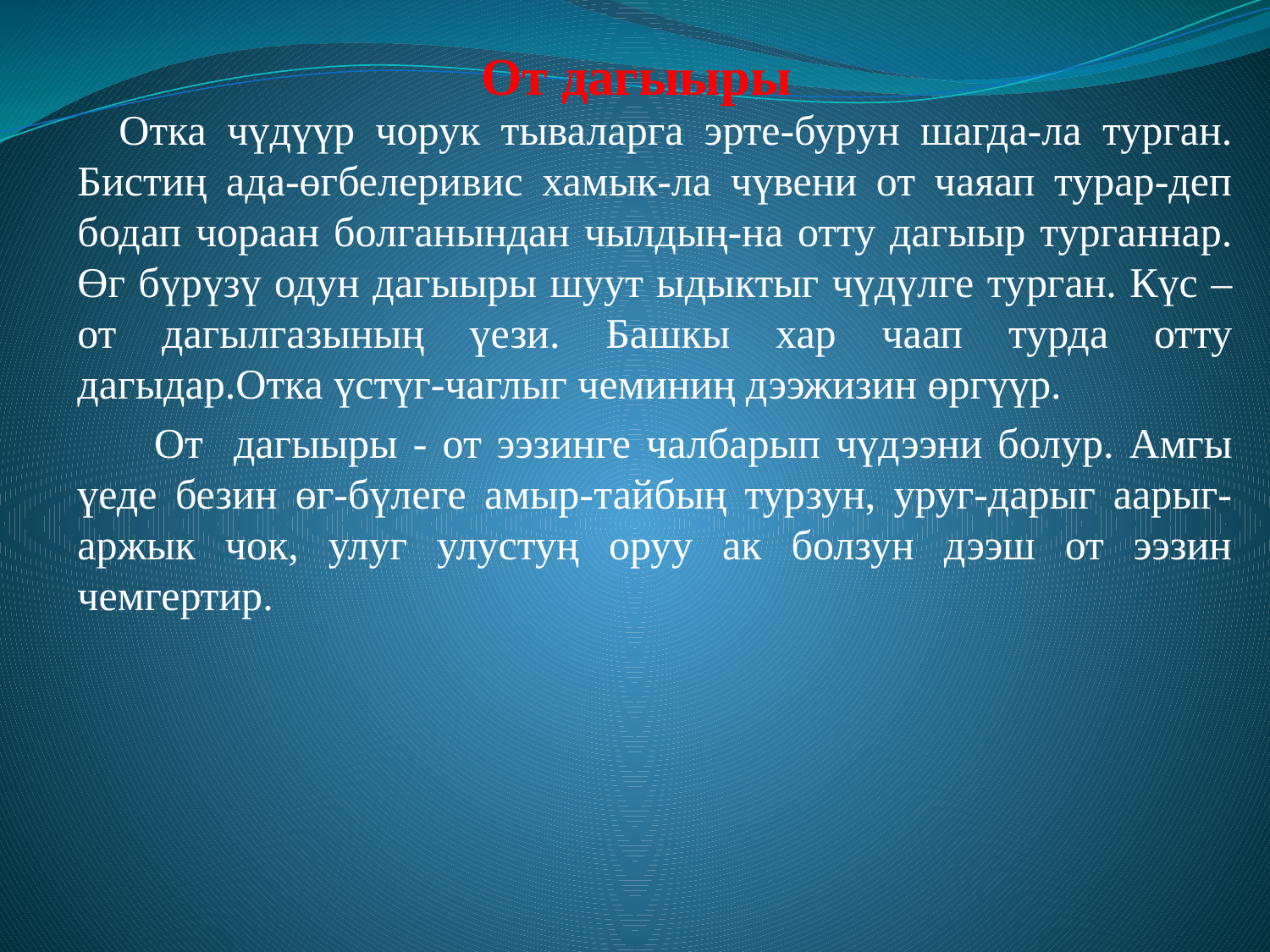

# От дагыыры
  Отка чүдүүр чорук тываларга эрте-бурун шагда-ла турган. Бистиң ада-өгбелеривис хамык-ла чүвени от чаяап турар-деп бодап чораан болганындан чылдың-на отту дагыыр турганнар. Өг бүрүзү одун дагыыры шуут ыдыктыг чүдүлге турган. Күс – от дагылгазының үези. Башкы хар чаап турда отту дагыдар.Отка үстүг-чаглыг чеминиң дээжизин өргүүр.
     От  дагыыры - от ээзинге чалбарып чүдээни болур. Амгы үеде безин өг-бүлеге амыр-тайбың турзун, уруг-дарыг аарыг-аржык чок, улуг улустуң оруу ак болзун дээш от ээзин чемгертир.